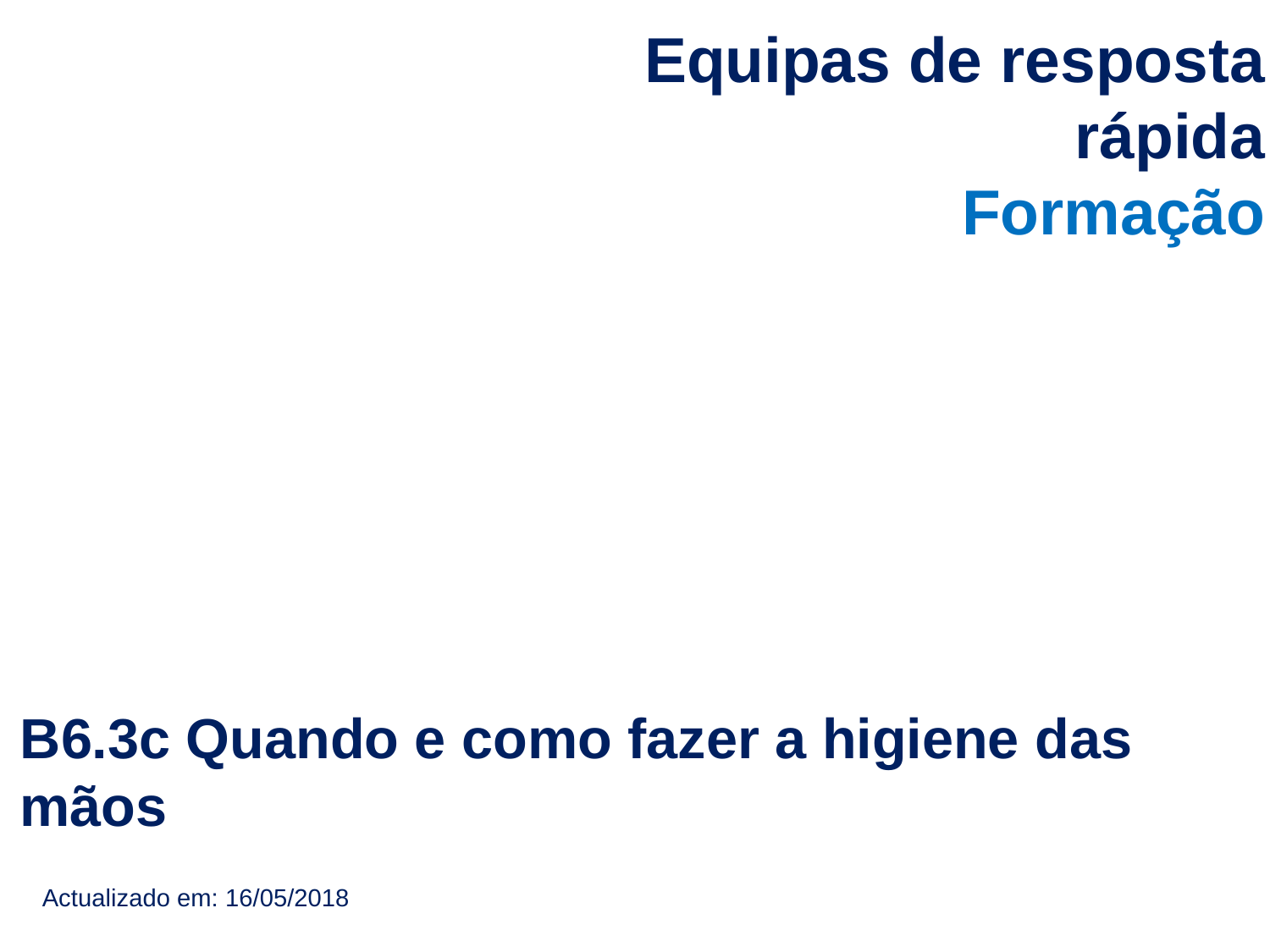

Equipas de resposta rápida
Formação
B6.3c Quando e como fazer a higiene das mãos
Actualizado em: 16/05/2018